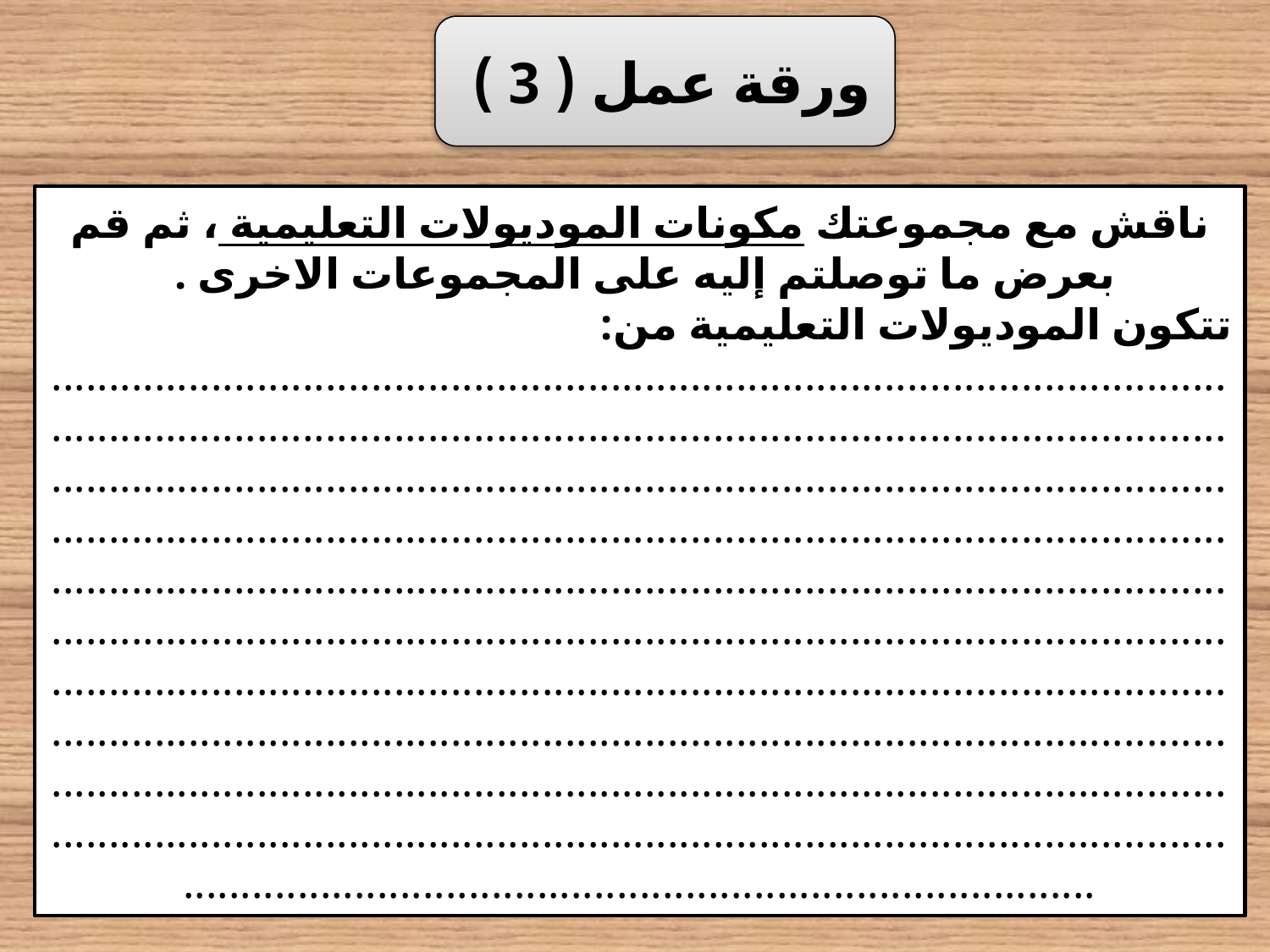

ورقة عمل ( 3 )
ناقش مع مجموعتك مكونات الموديولات التعليمية ، ثم قم بعرض ما توصلتم إليه على المجموعات الاخرى .
تتكون الموديولات التعليمية من:
......................................................................................................................................................................................................................................................................................................................................................................................................................................................................................................................................................................................................................................................................................................................................................................................................................................................................................................................................................................................................................................................................................................................................................